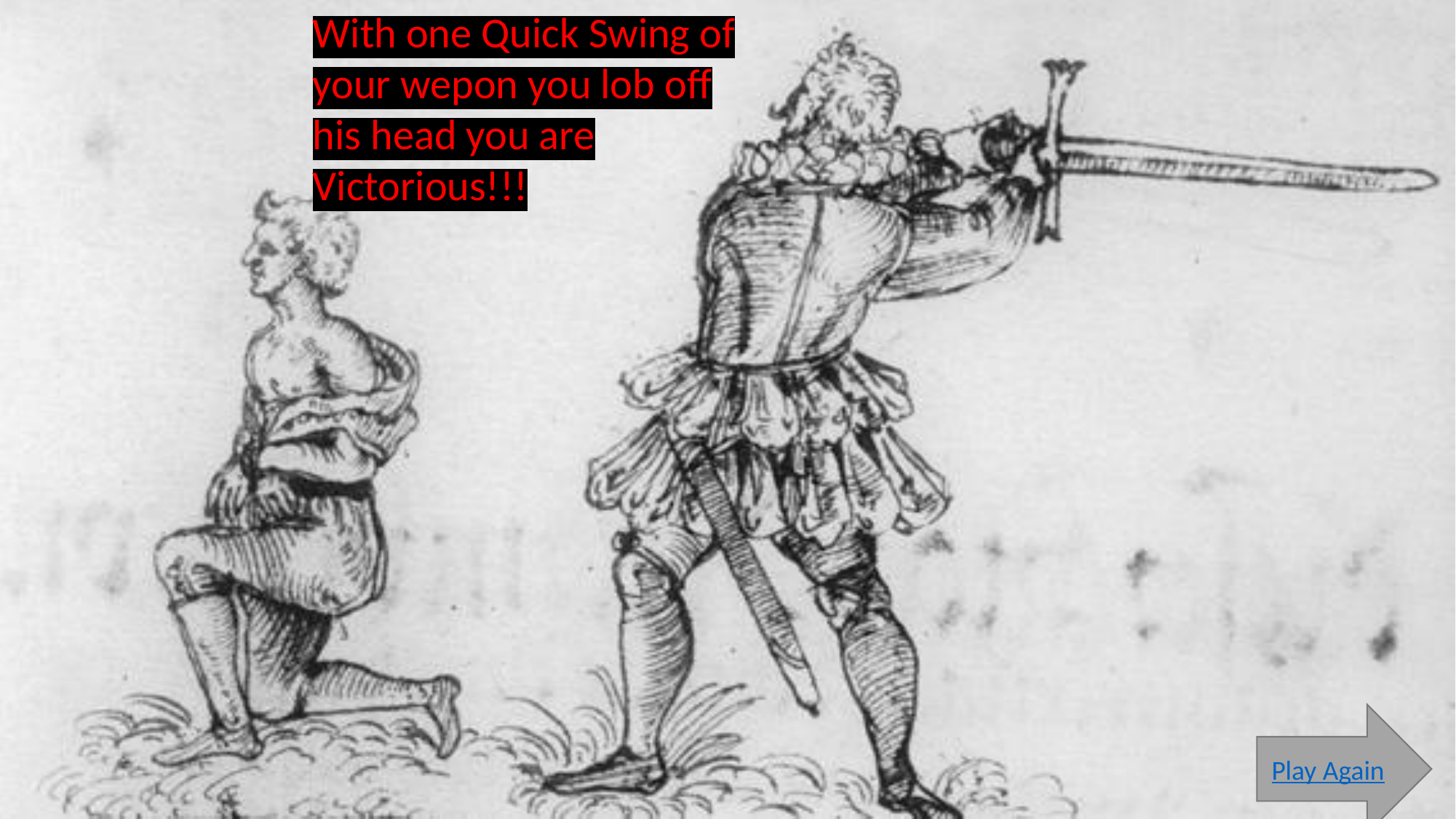

With one Quick Swing of your wepon you lob off his head you are Victorious!!!
Play Again